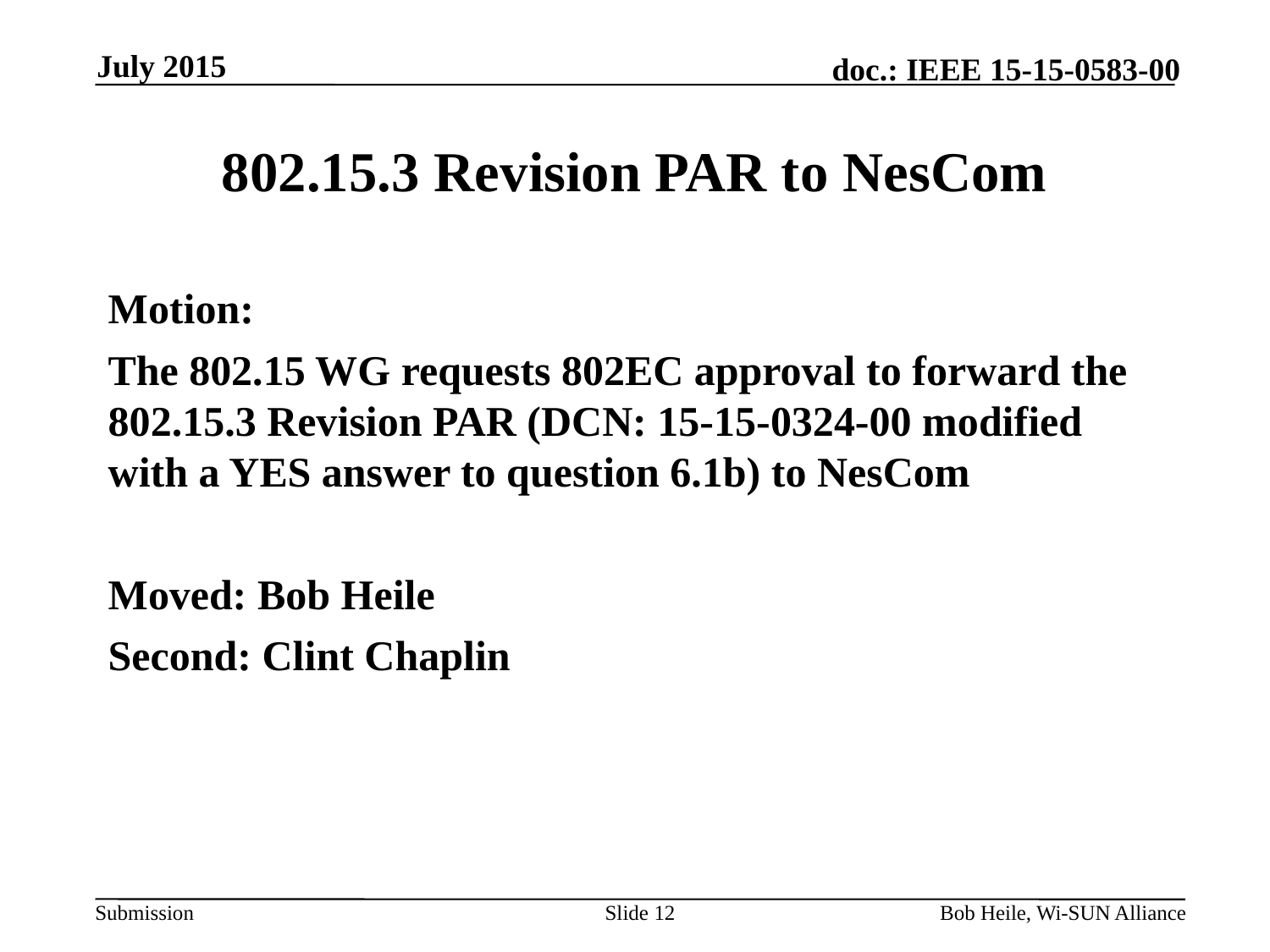

July 2015
# 802.15.3 Revision PAR to NesCom
Motion:
The 802.15 WG requests 802EC approval to forward the 802.15.3 Revision PAR (DCN: 15-15-0324-00 modified with a YES answer to question 6.1b) to NesCom

Moved: Bob Heile
Second: Clint Chaplin
Slide 12
Bob Heile, Wi-SUN Alliance